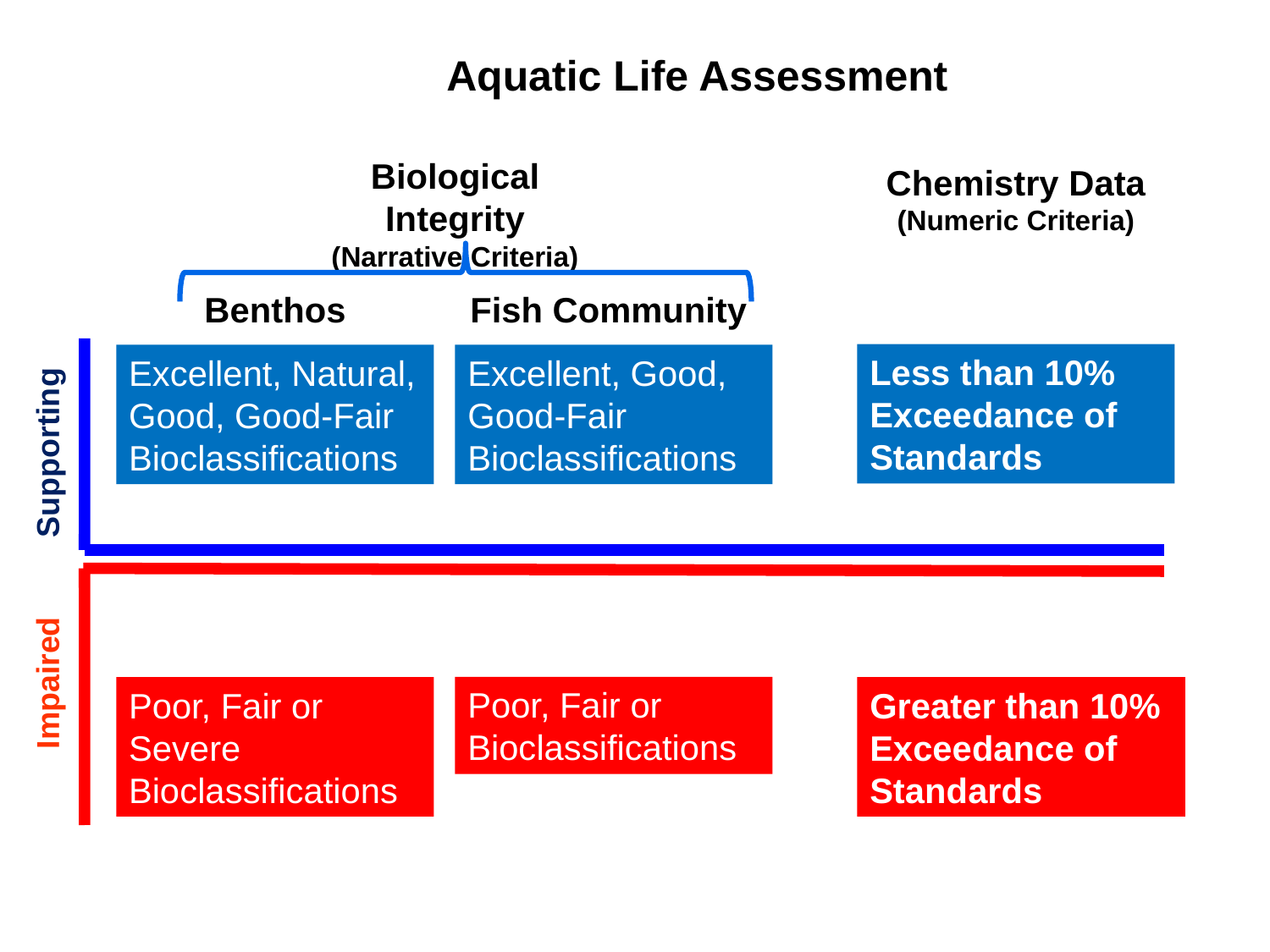

Aquatic Life Assessment
Biological Integrity
(Narrative Criteria)
Chemistry Data
(Numeric Criteria)
Benthos
Fish Community

Less than 10% Exceedance of Standards
Excellent, Natural, Good, Good-Fair
Bioclassifications
Excellent, Good, Good-Fair
Bioclassifications
Supporting

Impaired
Poor, Fair or Severe Bioclassifications
Poor, Fair or Bioclassifications
Greater than 10% Exceedance of Standards